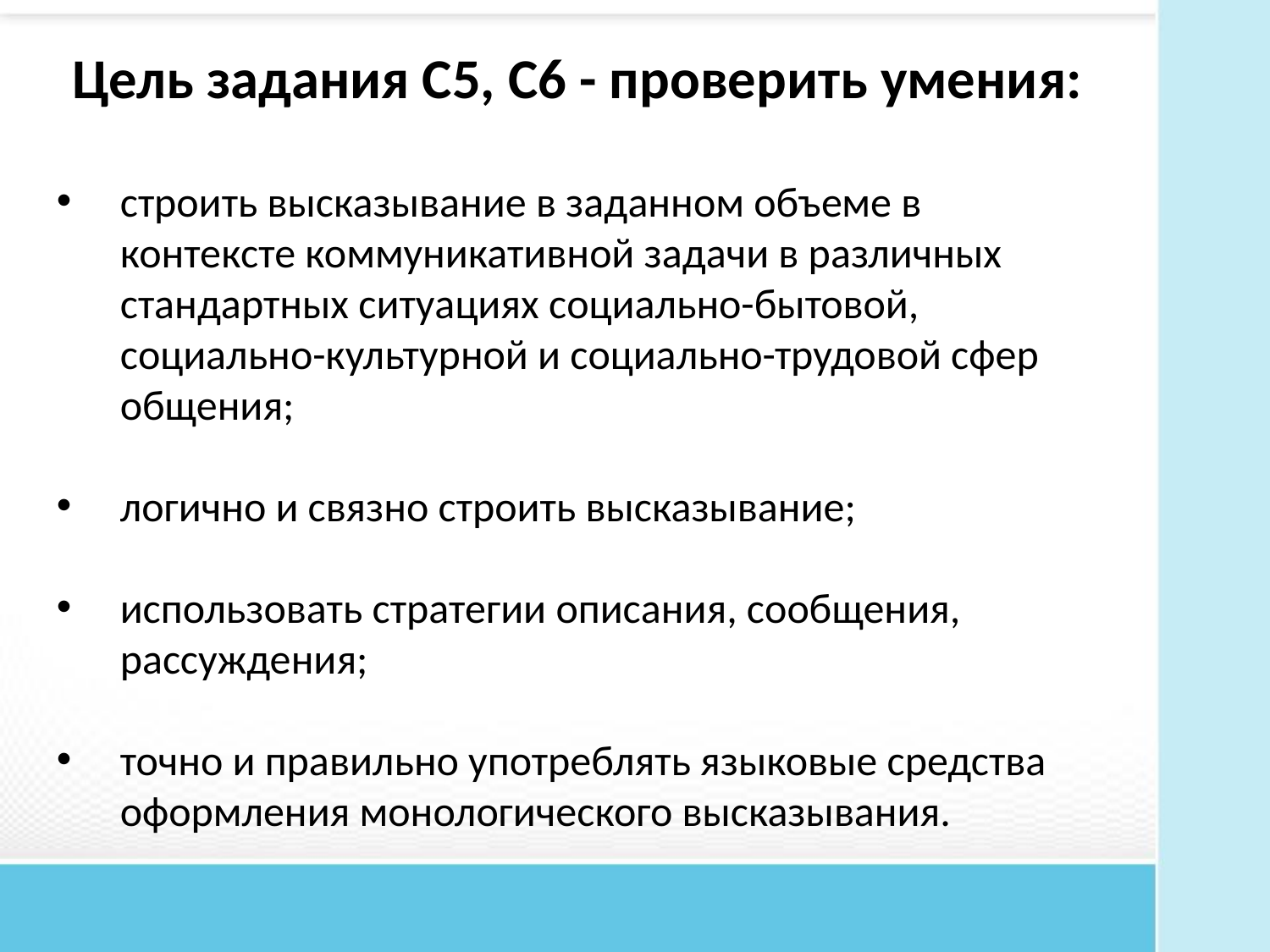

Цель задания С5, С6 - проверить умения:

строить высказывание в заданном объеме в контексте коммуникативной задачи в различных стандартных ситуациях социально-бытовой, социально-культурной и социально-трудовой сфер  общения;
логично и связно строить высказывание;
использовать стратегии описания, сообщения, рассуждения;
точно и правильно употреблять языковые средства оформления монологического высказывания.

#